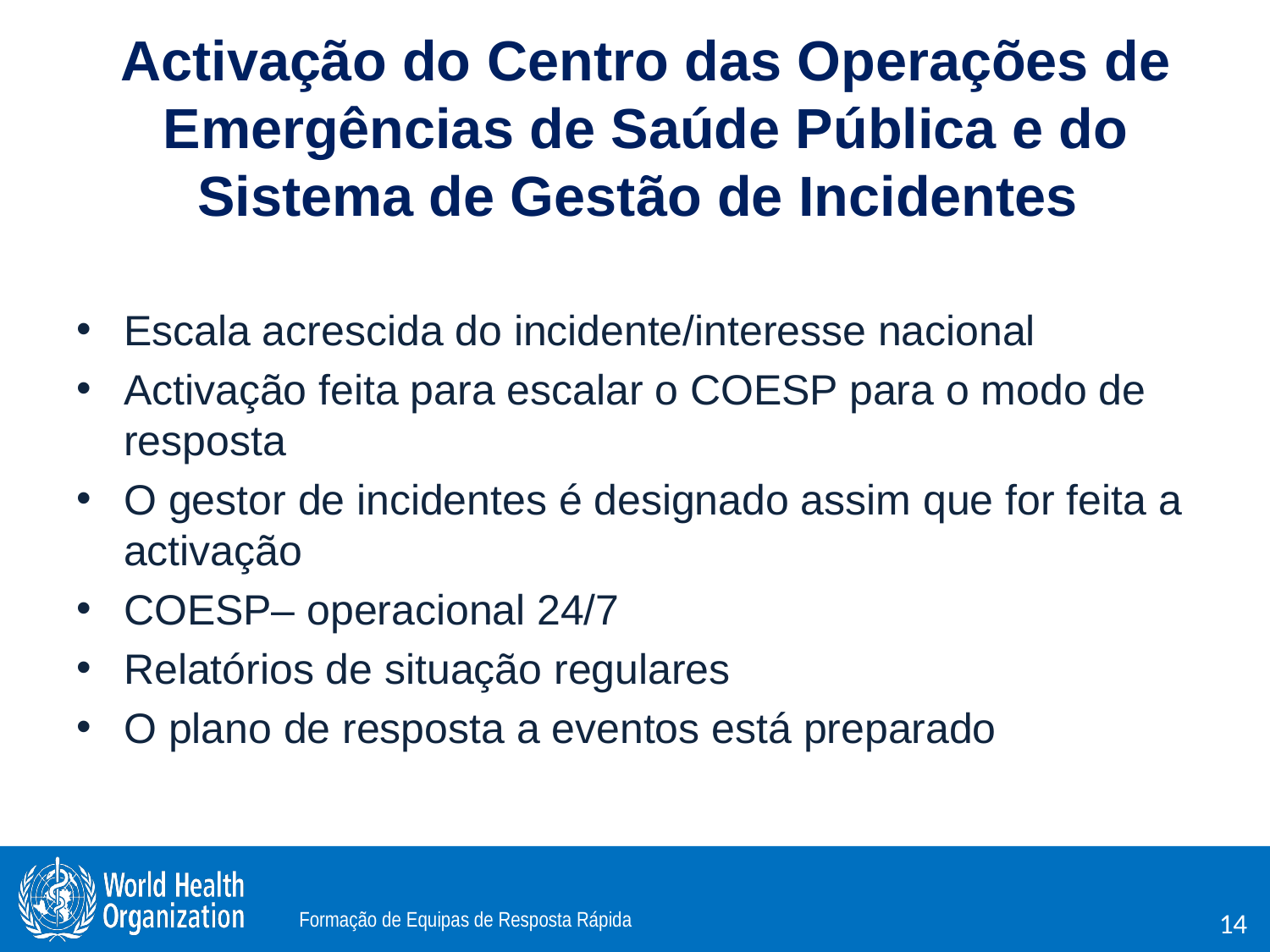

# Activação do Centro das Operações de Emergências de Saúde Pública e do Sistema de Gestão de Incidentes

Escala acrescida do incidente/interesse nacional
Activação feita para escalar o COESP para o modo de resposta
O gestor de incidentes é designado assim que for feita a activação
COESP– operacional 24/7
Relatórios de situação regulares
O plano de resposta a eventos está preparado